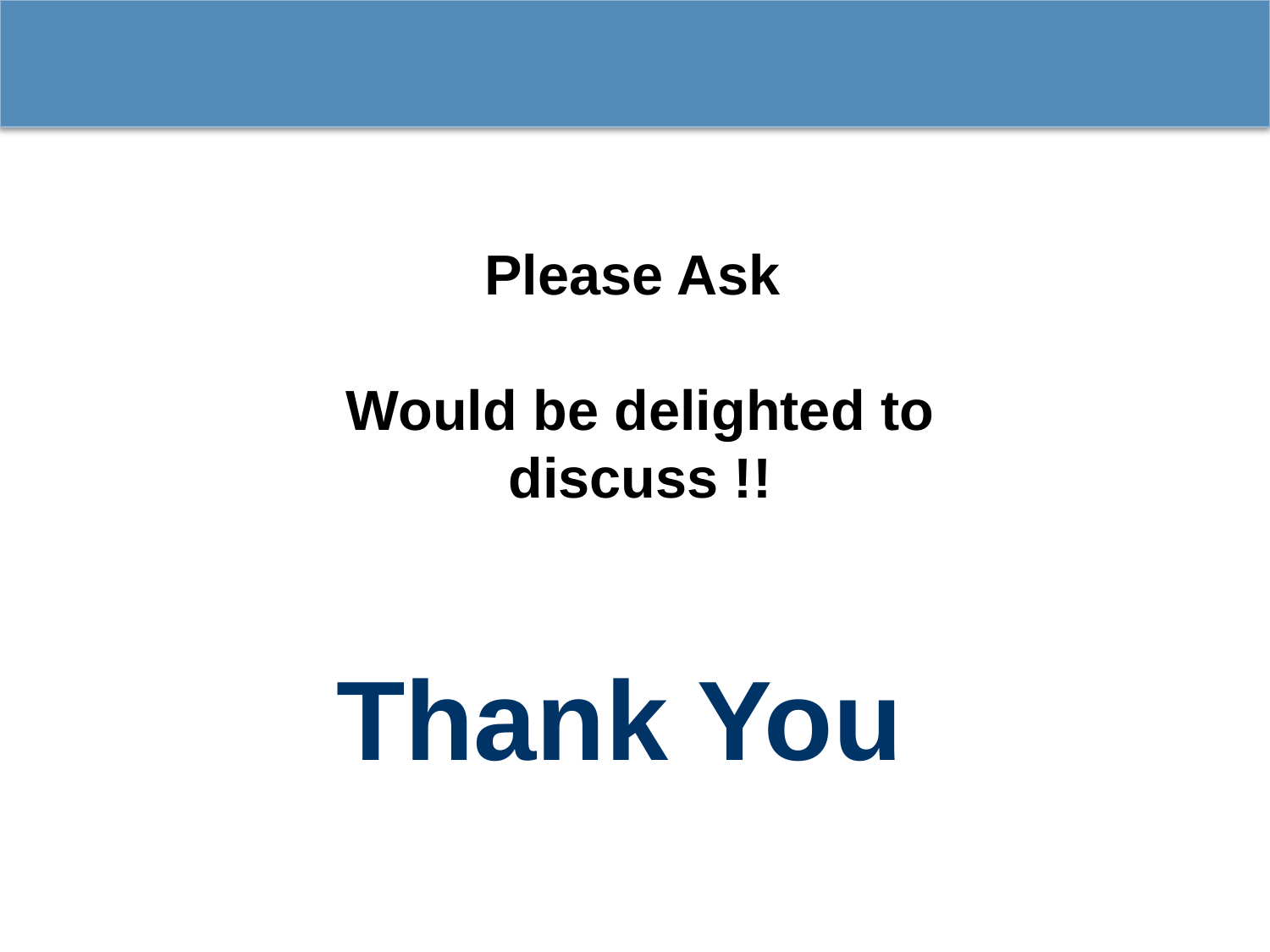

Please Ask

Would be delighted to discuss !!

Thank You